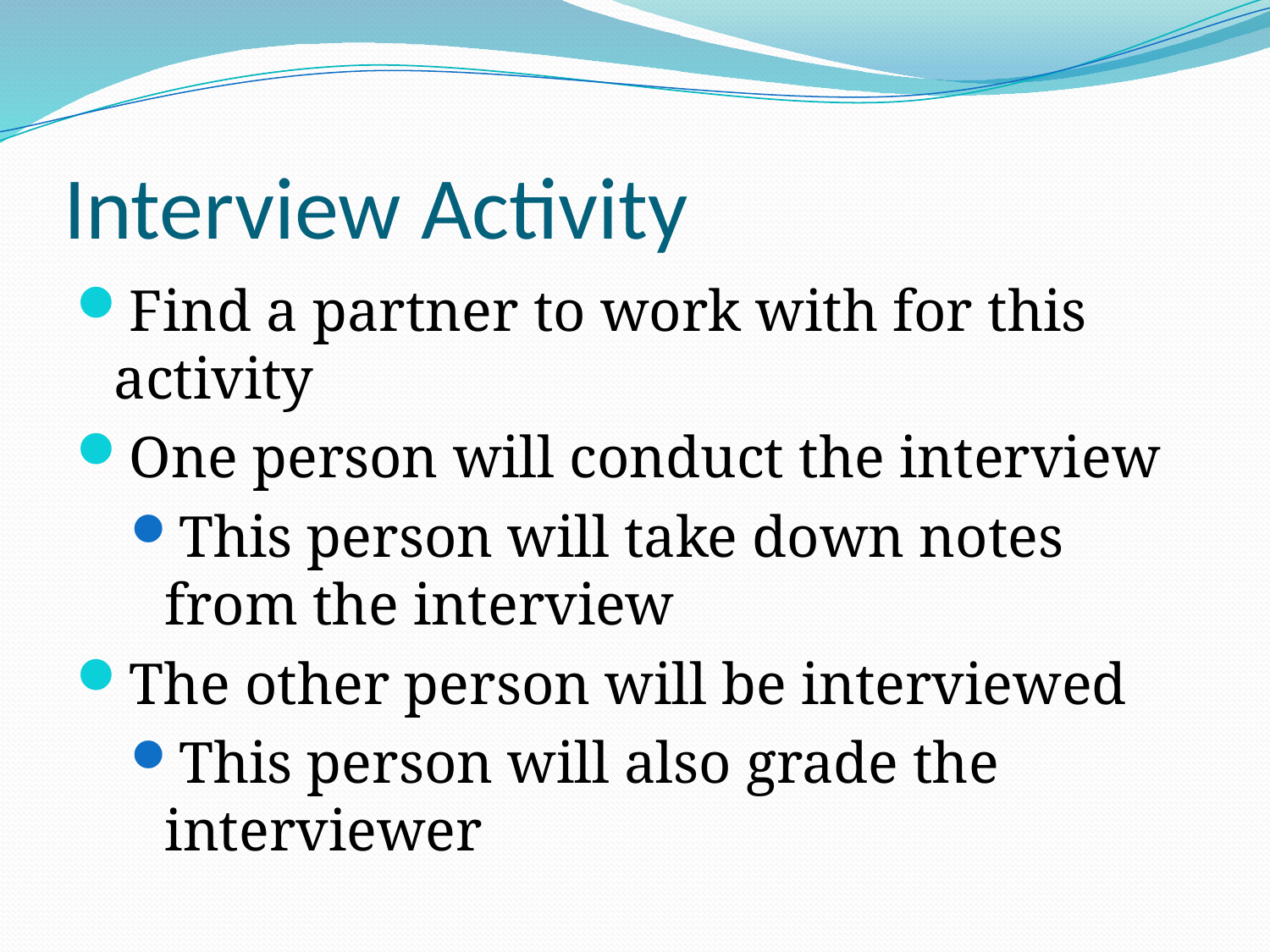

# Interview Activity
Find a partner to work with for this activity
One person will conduct the interview
This person will take down notes from the interview
The other person will be interviewed
This person will also grade the interviewer